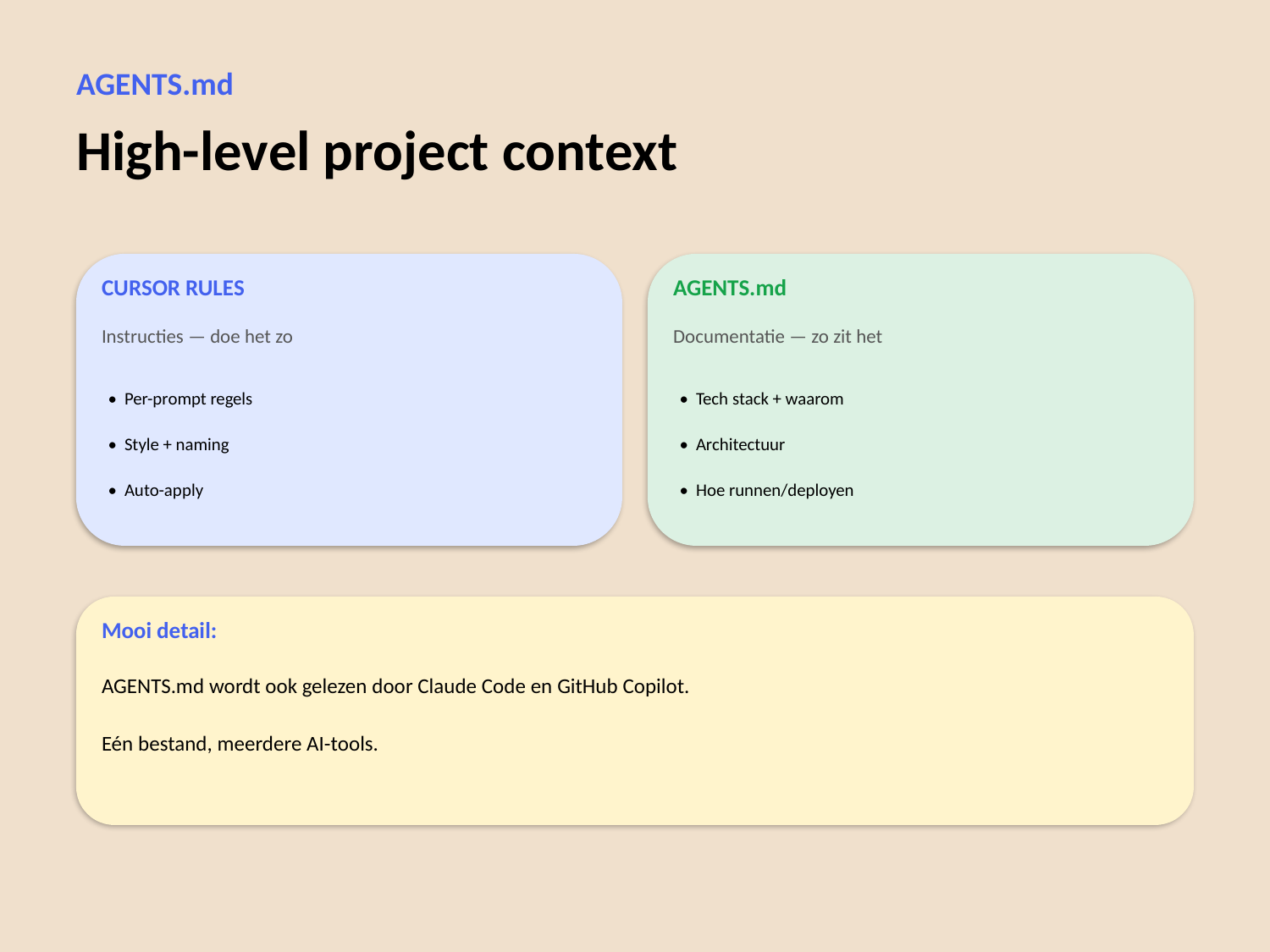

AGENTS.md
High-level project context

CURSOR RULES
AGENTS.md
Instructies — doe het zo
Documentatie — zo zit het
•  Per-prompt regels
•  Tech stack + waarom
•  Style + naming
•  Architectuur
•  Auto-apply
•  Hoe runnen/deployen

Mooi detail:
AGENTS.md wordt ook gelezen door Claude Code en GitHub Copilot.
Eén bestand, meerdere AI-tools.